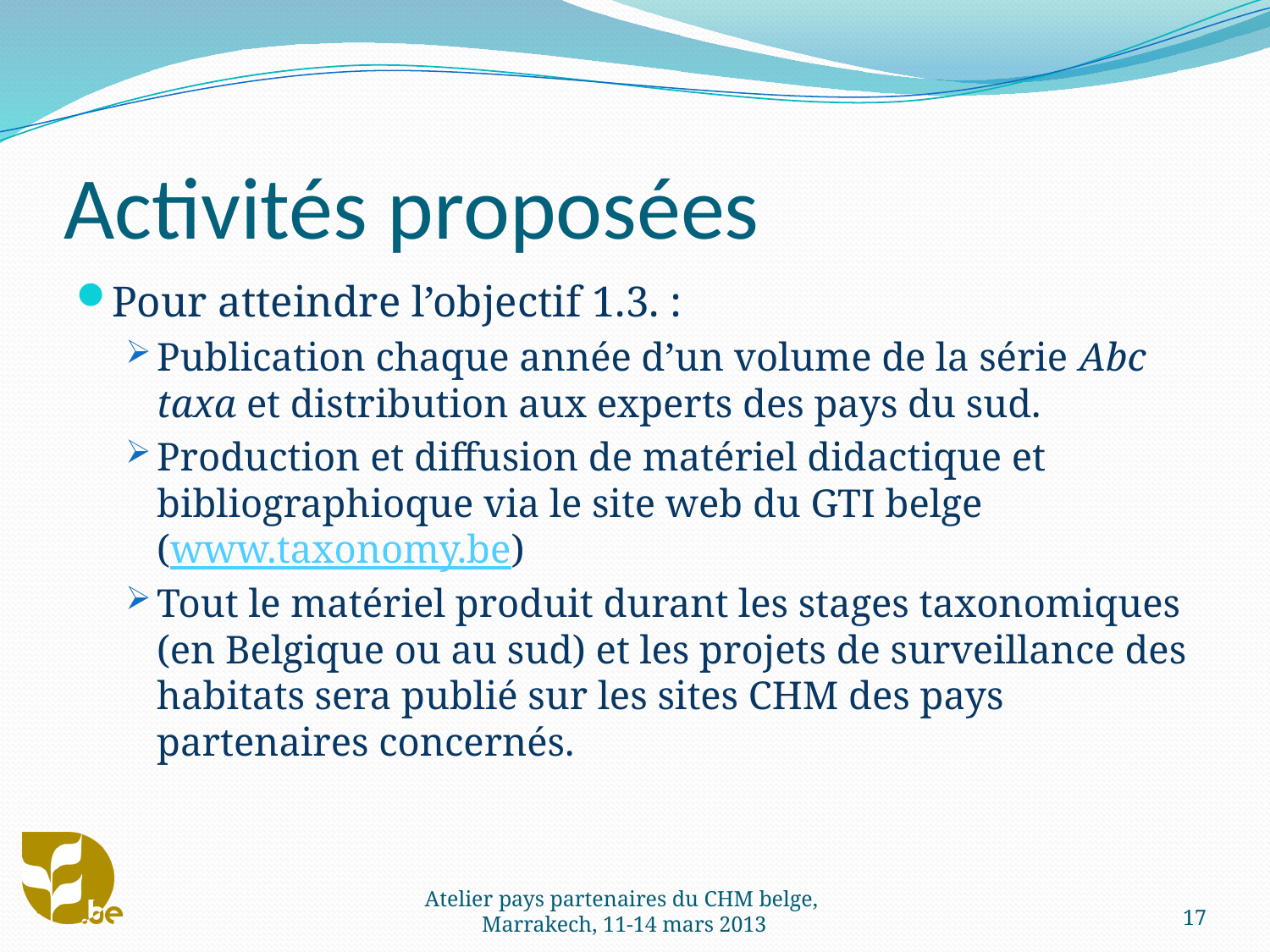

# Activités proposées
Pour atteindre l’objectif 1.3. :
Publication chaque année d’un volume de la série Abc taxa et distribution aux experts des pays du sud.
Production et diffusion de matériel didactique et bibliographioque via le site web du GTI belge (www.taxonomy.be)
Tout le matériel produit durant les stages taxonomiques (en Belgique ou au sud) et les projets de surveillance des habitats sera publié sur les sites CHM des pays partenaires concernés.

17